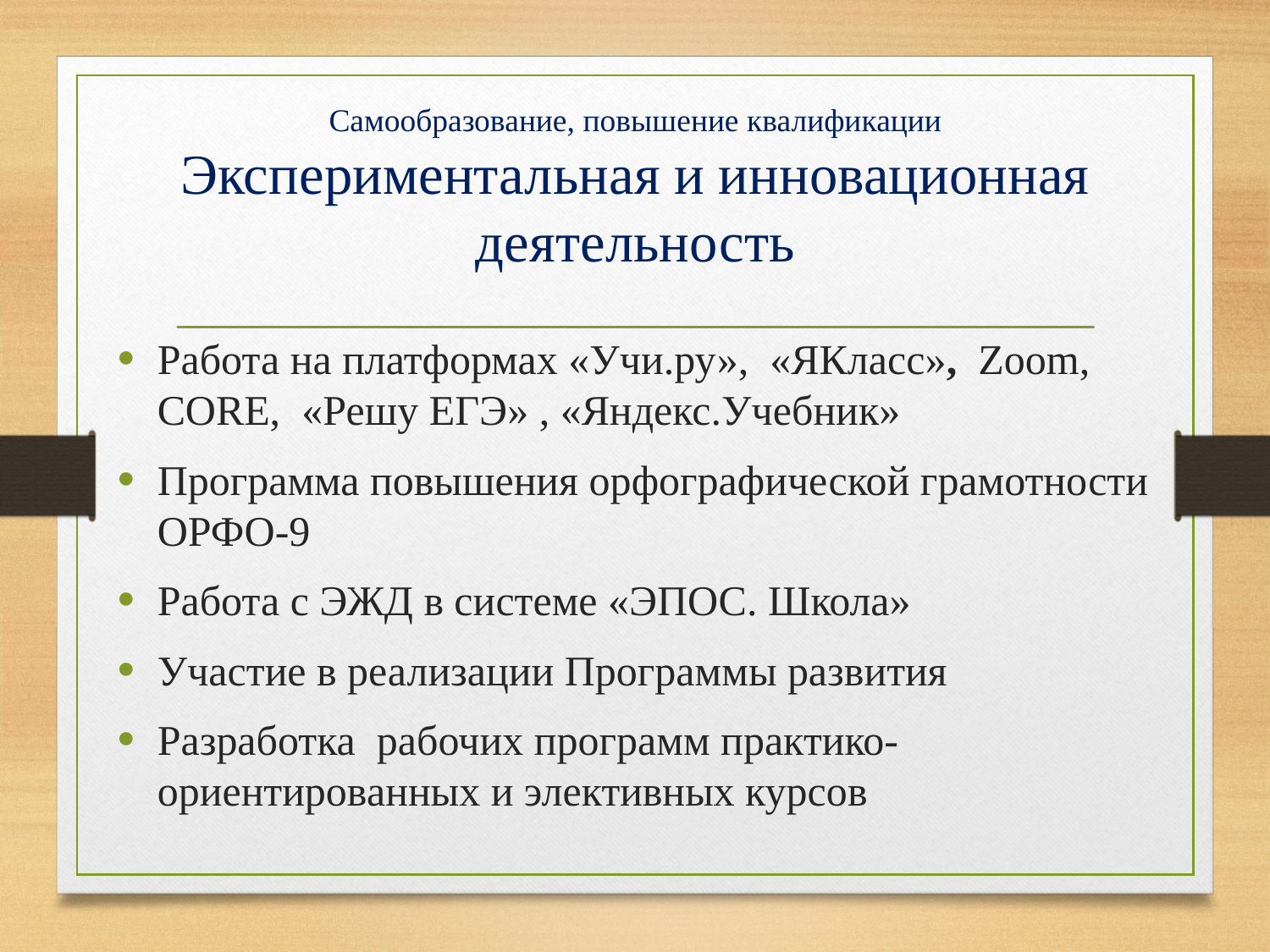

# Самообразование, повышение квалификации Экспериментальная и инновационная деятельность
Работа на платформах «Учи.ру»,  «ЯКласс»,  Zoom, CORE,  «Решу ЕГЭ» , «Яндекс.Учебник»
Программа повышения орфографической грамотности ОРФО-9
Работа с ЭЖД в системе «ЭПОС. Школа»
Участие в реализации Программы развития
Разработка  рабочих программ практико-ориентированных и элективных курсов